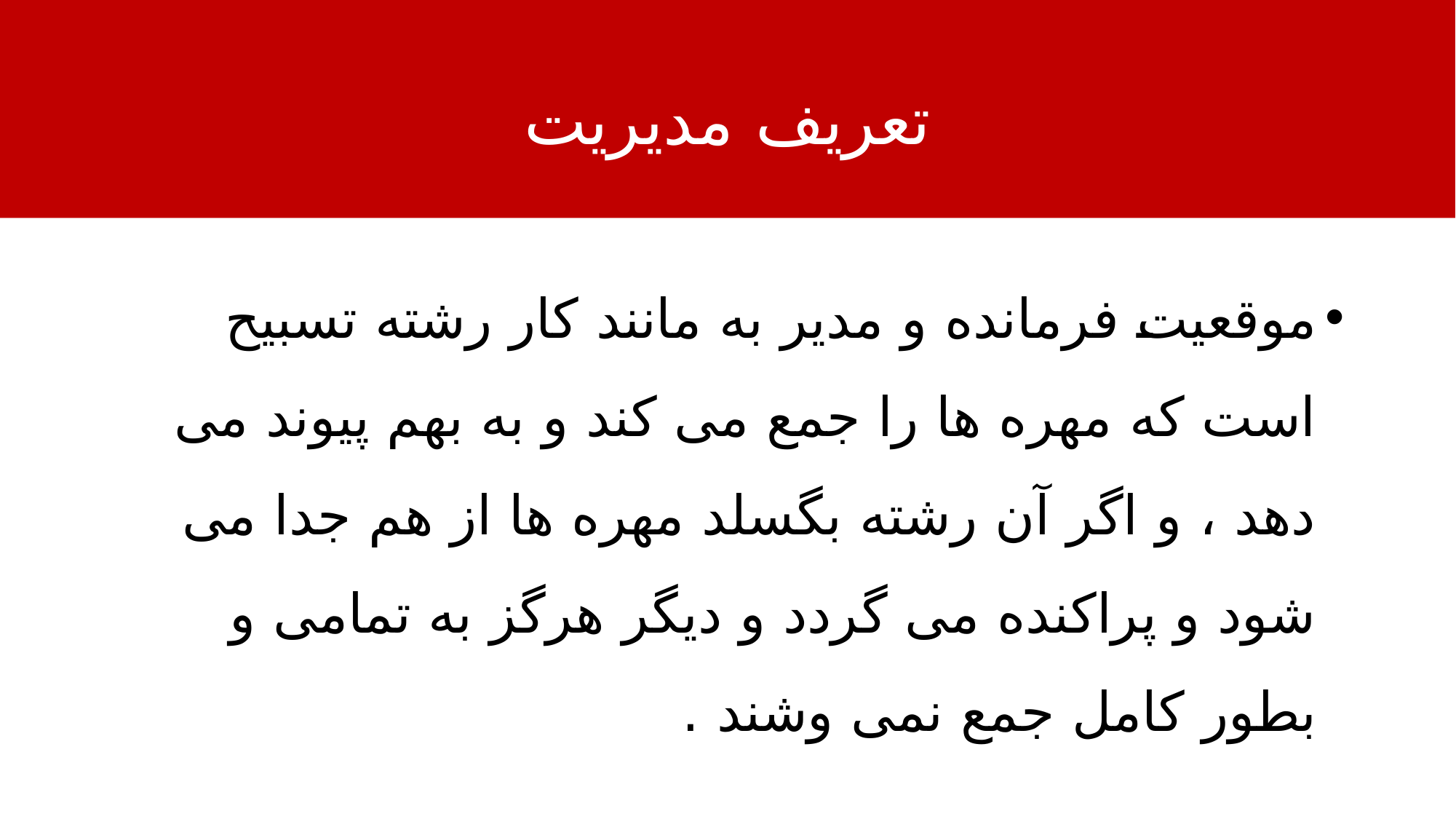

# تعریف مدیریت
موقعیت فرمانده و مدیر به مانند کار رشته تسبیح است که مهره ها را جمع می کند و به بهم پیوند می دهد ، و اگر آن رشته بگسلد مهره ها از هم جدا می شود و پراکنده می گردد و دیگر هرگز به تمامی و بطور کامل جمع نمی وشند .